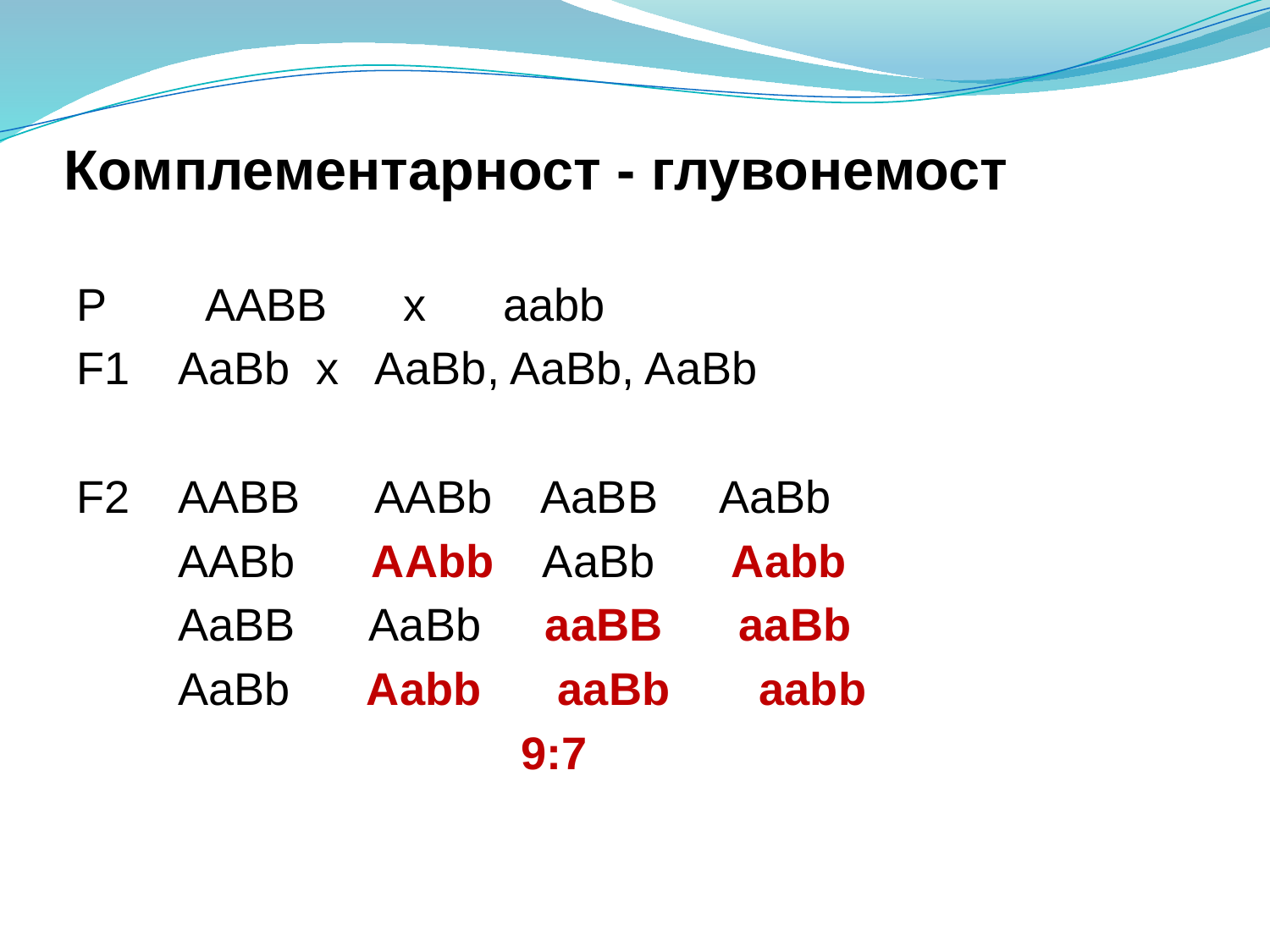

# Комплементарност - глувонемост
P        AABB      x      aabb
F1    AaBb  x   AaBb, AaBb, AaBb

F2    AABB      AABb    AaBB     AaBb
        AABb      AAbb    AaBb      Aabb
        AaBB      AaBb     aaBB      aaBb
        AaBb      Aabb      aaBb       aabb
                                   9:7